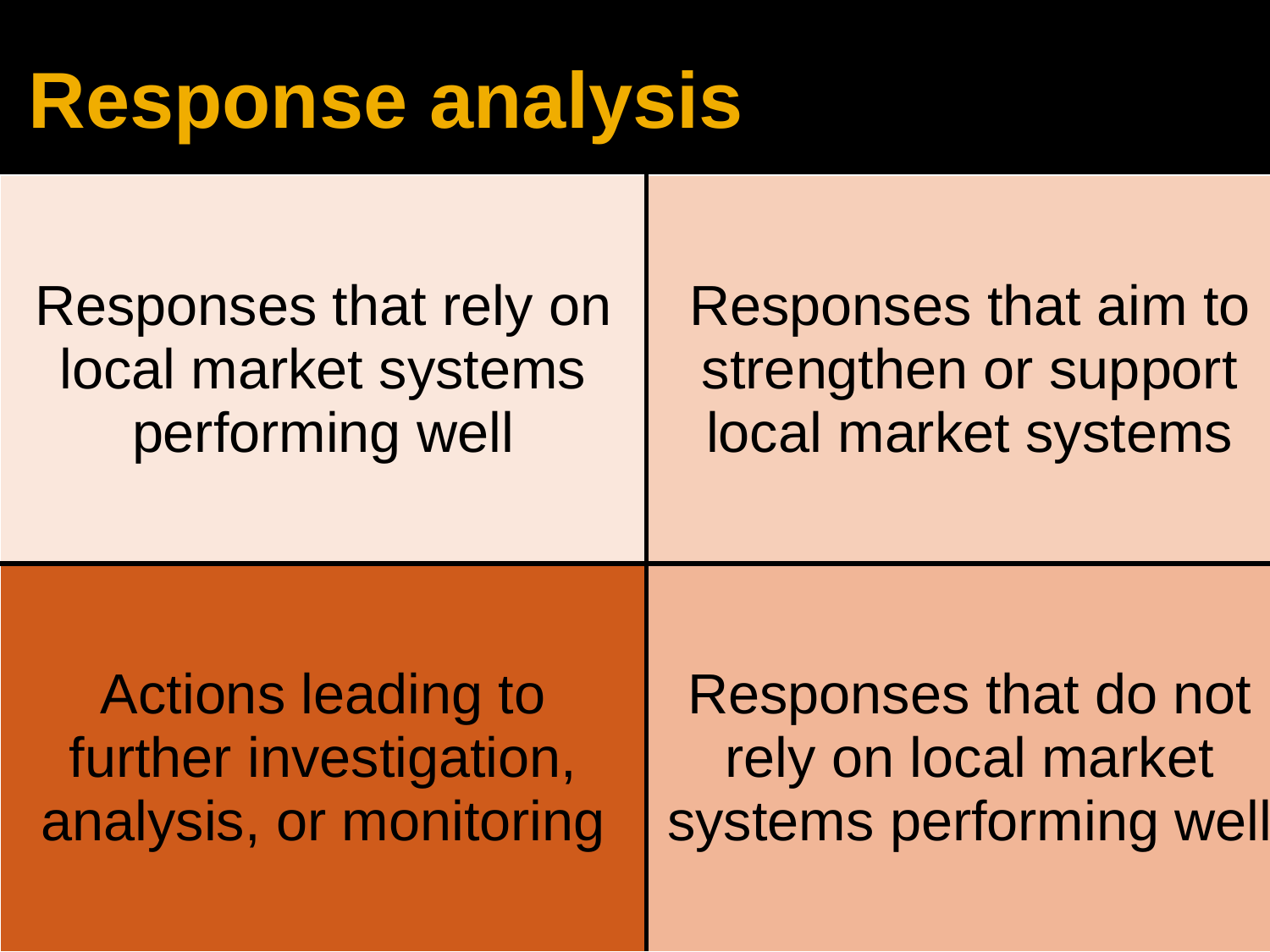

# Response analysis
| Responses that rely on local market systems performing well | Responses that aim to strengthen or support local market systems |
| --- | --- |
| Actions leading to further investigation, analysis, or monitoring | Responses that do not rely on local market systems performing well |